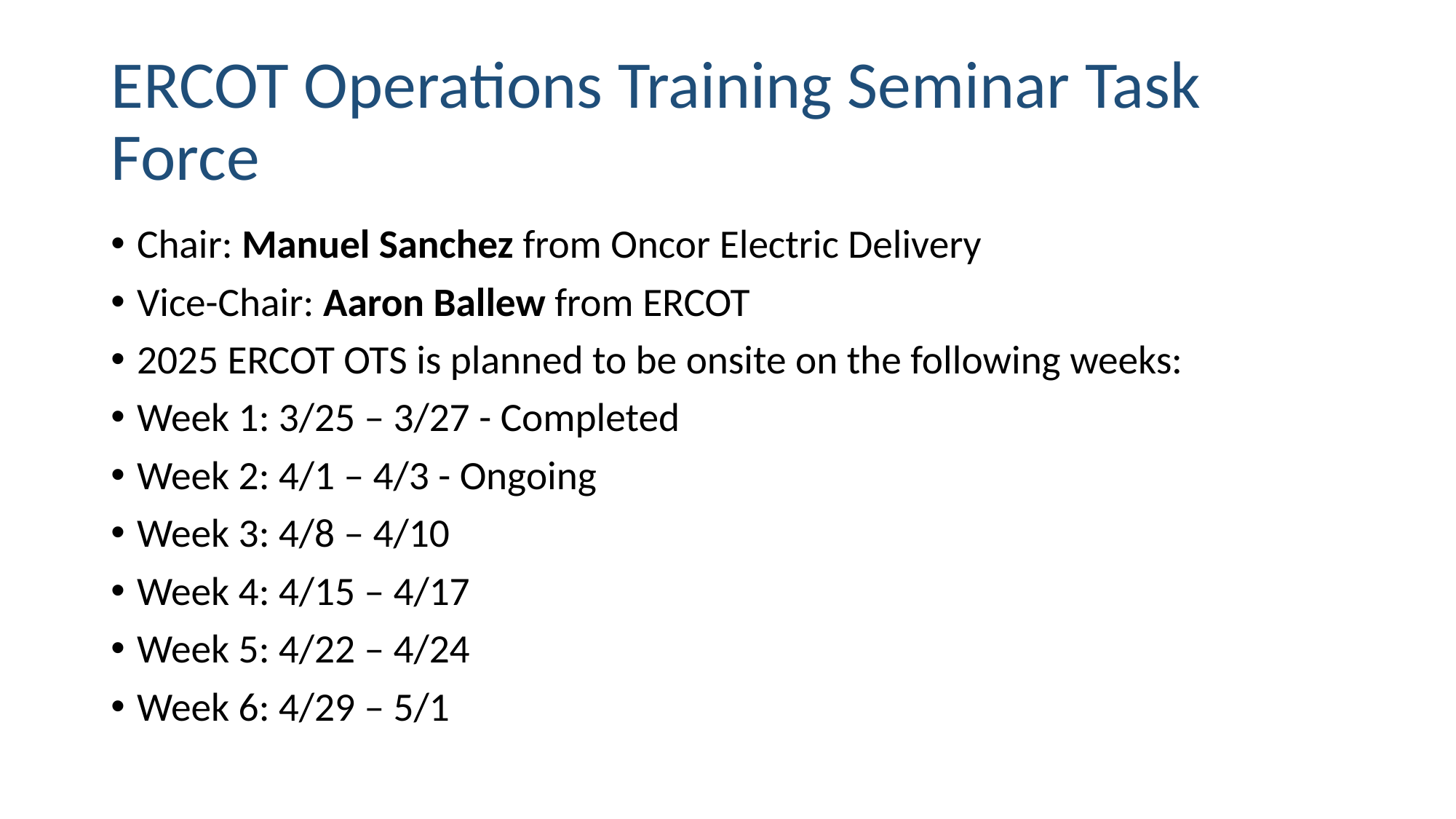

# ERCOT Operations Training Seminar Task Force
Chair: Manuel Sanchez from Oncor Electric Delivery
Vice-Chair: Aaron Ballew from ERCOT
2025 ERCOT OTS is planned to be onsite on the following weeks:
Week 1: 3/25 – 3/27 - Completed
Week 2: 4/1 – 4/3 - Ongoing
Week 3: 4/8 – 4/10
Week 4: 4/15 – 4/17
Week 5: 4/22 – 4/24
Week 6: 4/29 – 5/1